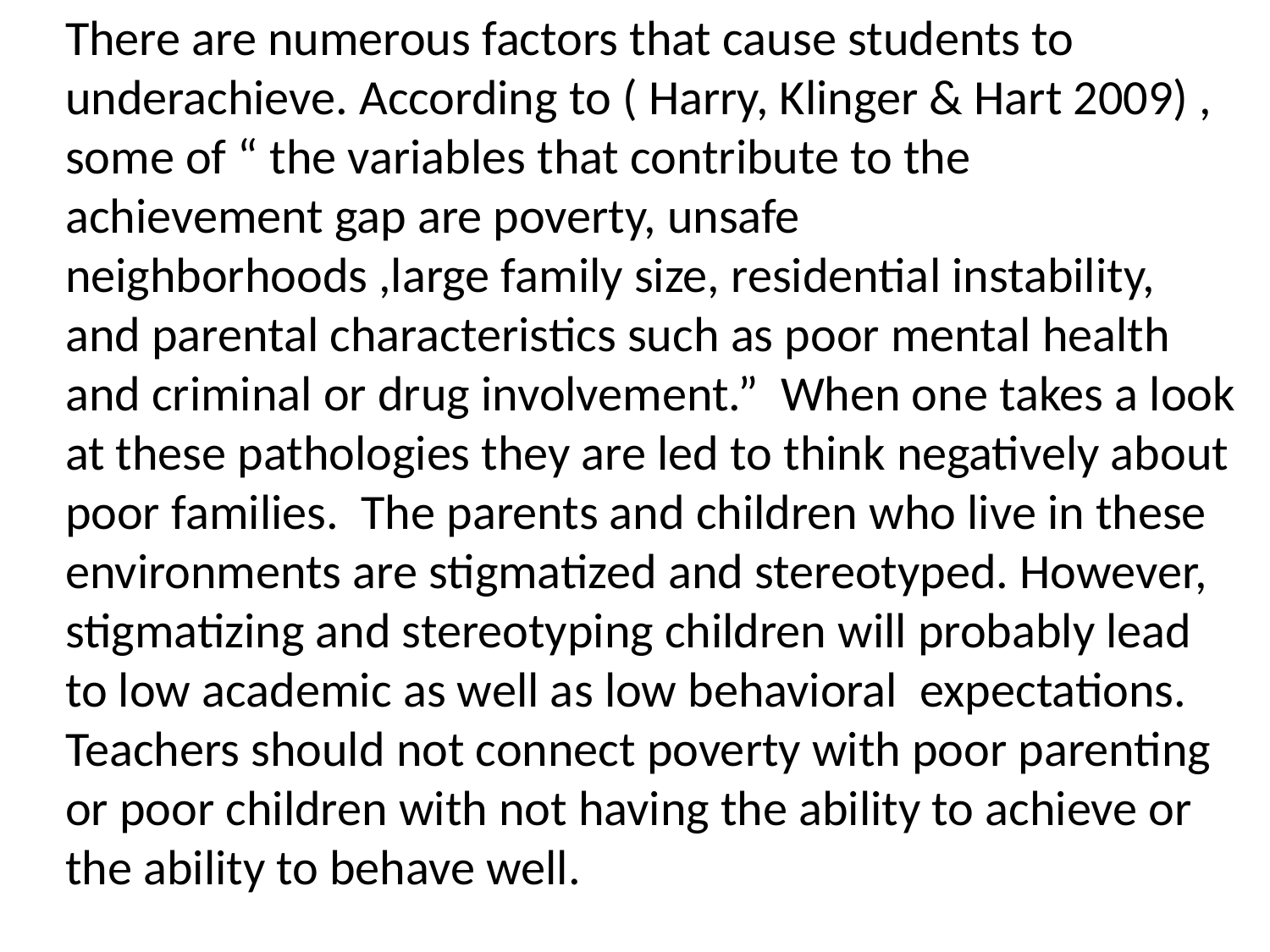

There are numerous factors that cause students to underachieve. According to ( Harry, Klinger & Hart 2009) , some of “ the variables that contribute to the achievement gap are poverty, unsafe neighborhoods ,large family size, residential instability, and parental characteristics such as poor mental health and criminal or drug involvement.”  When one takes a look at these pathologies they are led to think negatively about poor families.  The parents and children who live in these environments are stigmatized and stereotyped. However, stigmatizing and stereotyping children will probably lead to low academic as well as low behavioral  expectations. Teachers should not connect poverty with poor parenting or poor children with not having the ability to achieve or the ability to behave well.